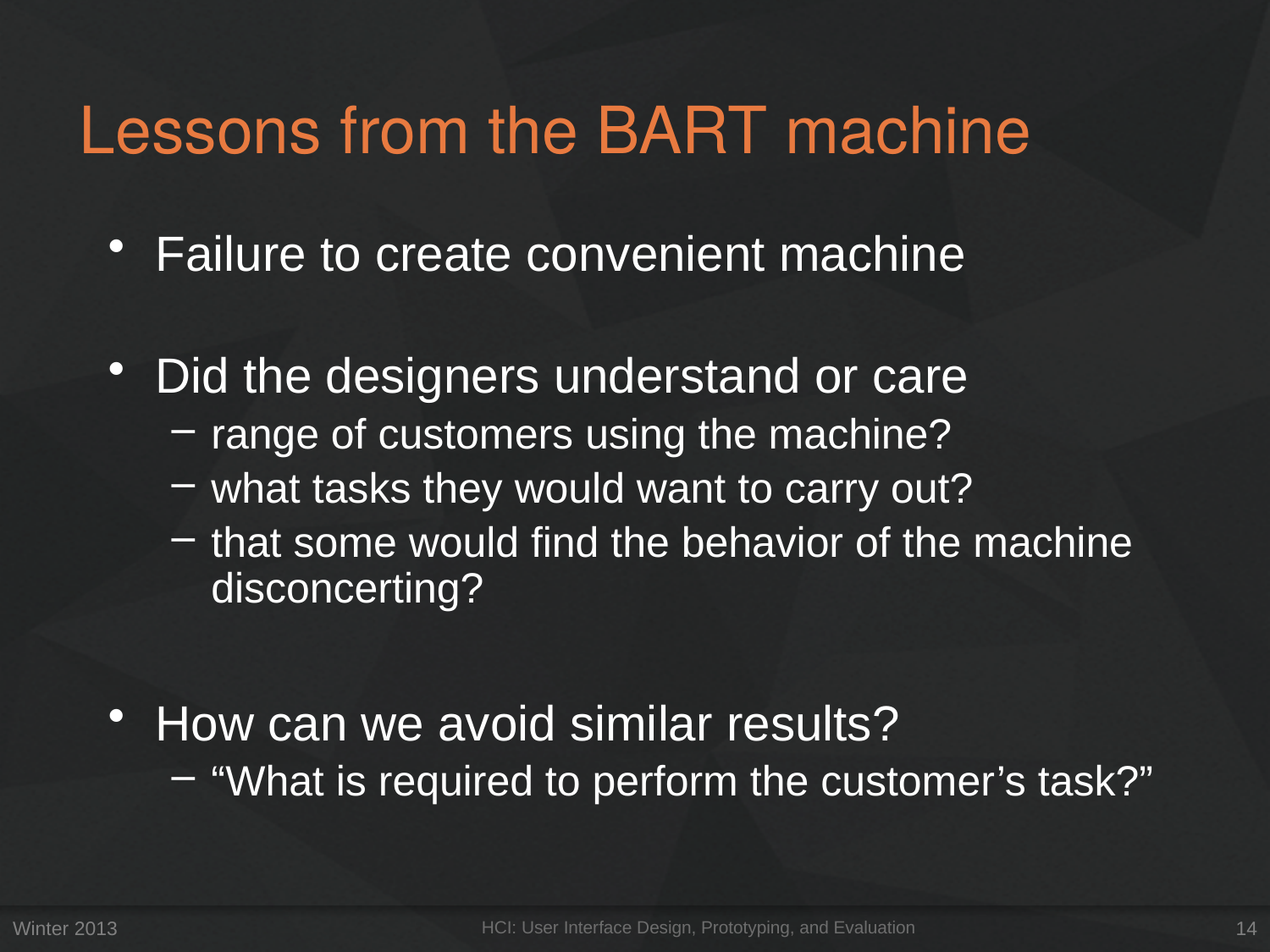

# Lessons from the BART machine
Failure to create convenient machine
Did the designers understand or care
range of customers using the machine?
what tasks they would want to carry out?
that some would find the behavior of the machine disconcerting?

How can we avoid similar results?
“What is required to perform the customer’s task?”
Winter 2013
HCI: User Interface Design, Prototyping, and Evaluation
14